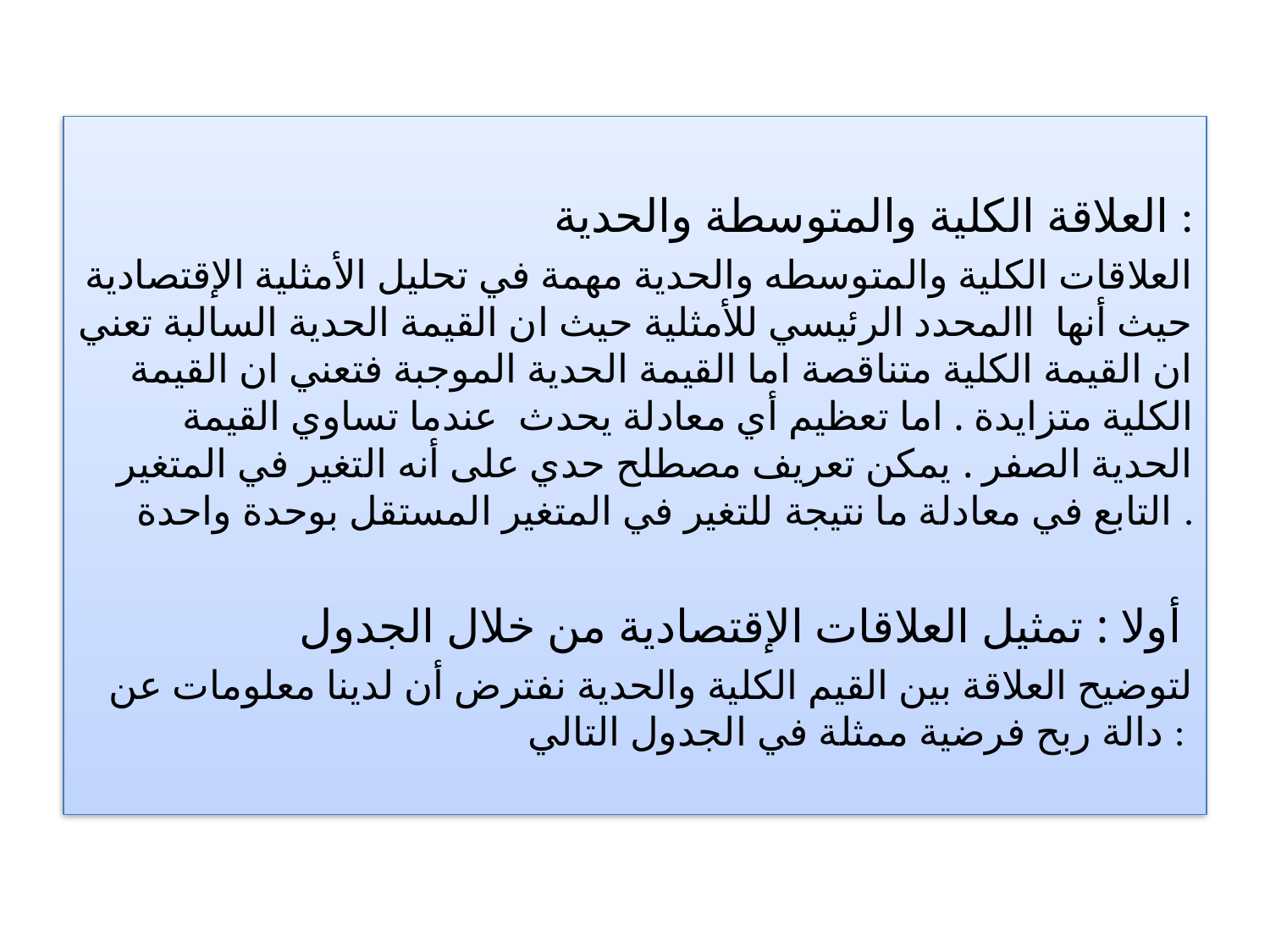

العلاقة الكلية والمتوسطة والحدية :
العلاقات الكلية والمتوسطه والحدية مهمة في تحليل الأمثلية الإقتصادية حيث أنها  االمحدد الرئيسي للأمثلية حيث ان القيمة الحدية السالبة تعني ان القيمة الكلية متناقصة اما القيمة الحدية الموجبة فتعني ان القيمة الكلية متزايدة . اما تعظيم أي معادلة يحدث  عندما تساوي القيمة الحدية الصفر . يمكن تعريف مصطلح حدي على أنه التغير في المتغير التابع في معادلة ما نتيجة للتغير في المتغير المستقل بوحدة واحدة .

أولا : تمثيل العلاقات الإقتصادية من خلال الجدول
لتوضيح العلاقة بين القيم الكلية والحدية نفترض أن لدينا معلومات عن دالة ربح فرضية ممثلة في الجدول التالي :